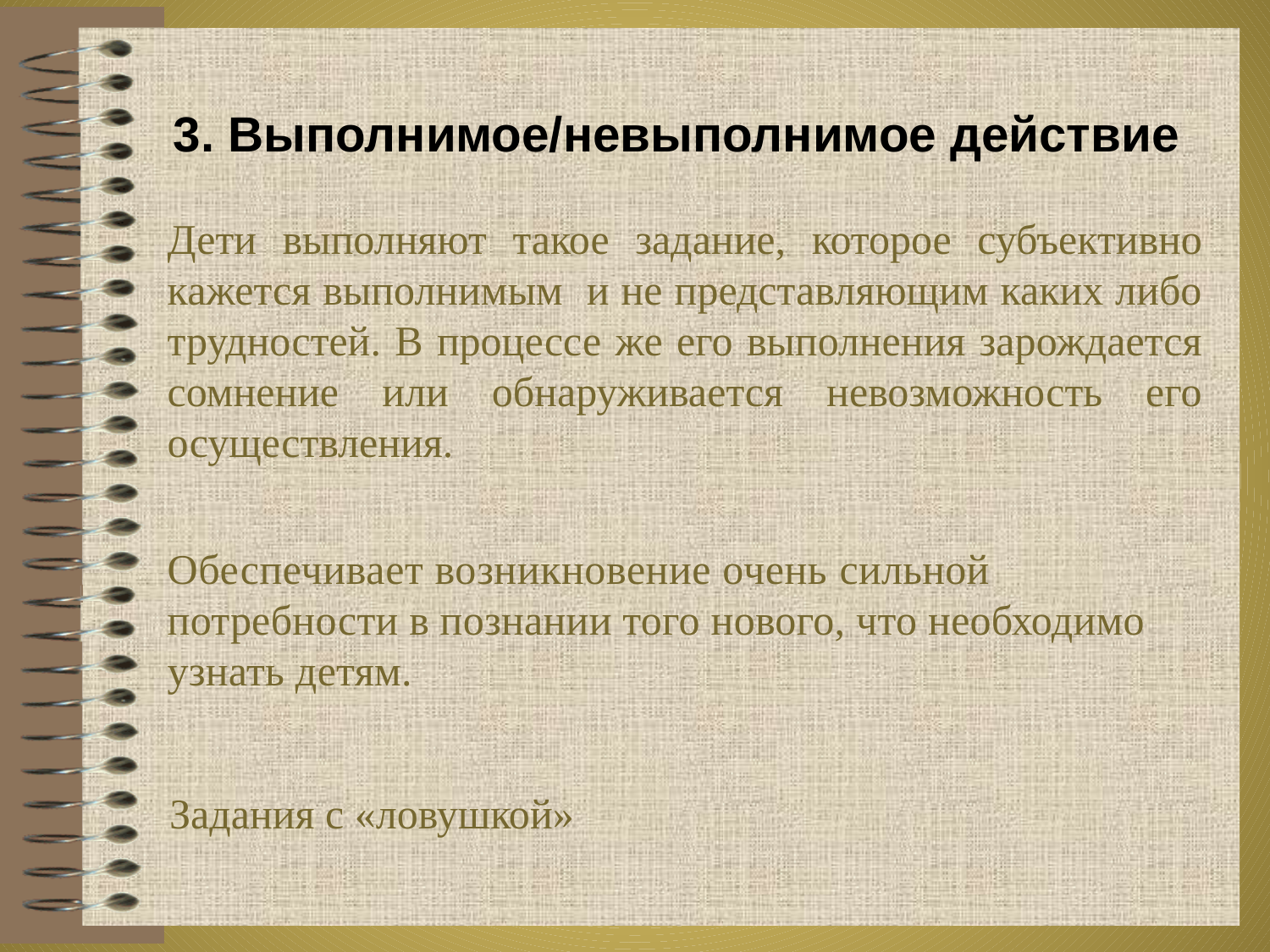

3. Выполнимое/невыполнимое действие
Дети выполняют такое задание, которое субъективно кажется выполнимым  и не представляющим каких либо трудностей. В процессе же его выполнения зарождается сомнение или обнаруживается невозможность его осуществления.
Обеспечивает возникновение очень сильной потребности в познании того нового, что необходимо узнать детям.
Задания с «ловушкой»